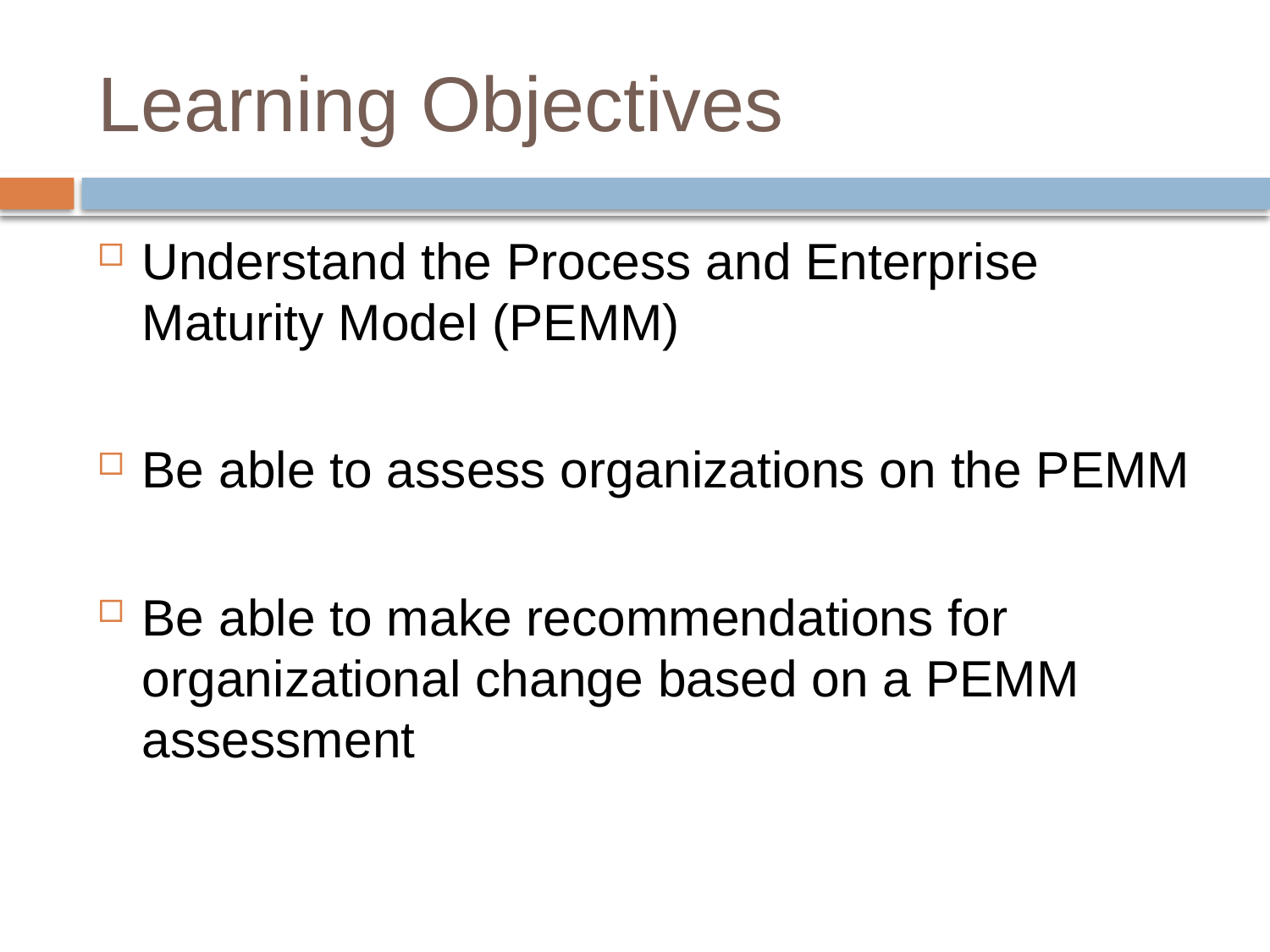

# Learning Objectives
Understand the Process and Enterprise Maturity Model (PEMM)

Be able to assess organizations on the PEMM

Be able to make recommendations for organizational change based on a PEMM assessment